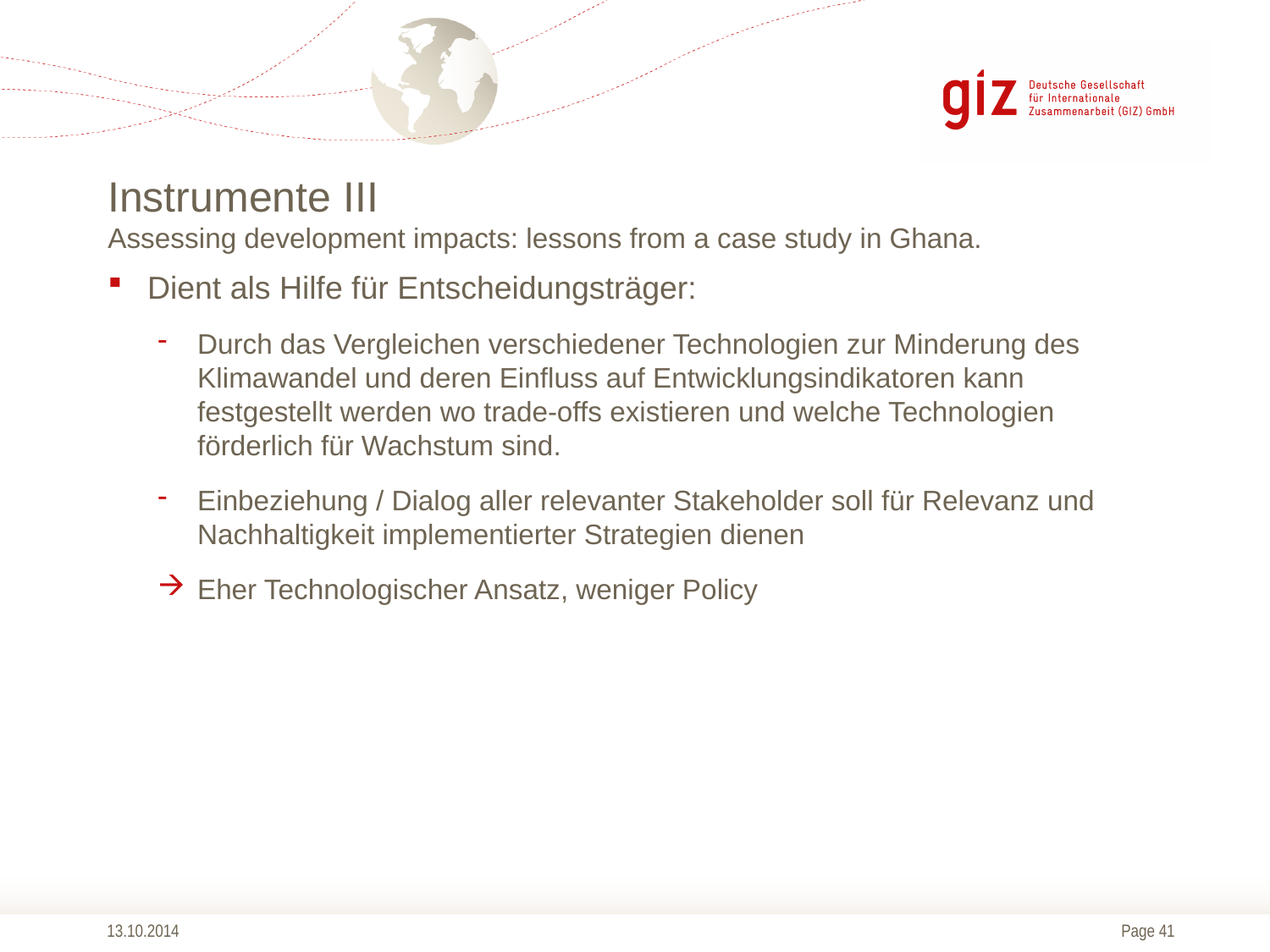

# Instrumente III Assessing development impacts: lessons from a case study in Ghana.
Dient als Hilfe für Entscheidungsträger:
Durch das Vergleichen verschiedener Technologien zur Minderung des Klimawandel und deren Einfluss auf Entwicklungsindikatoren kann festgestellt werden wo trade-offs existieren und welche Technologien förderlich für Wachstum sind.
Einbeziehung / Dialog aller relevanter Stakeholder soll für Relevanz und Nachhaltigkeit implementierter Strategien dienen
Eher Technologischer Ansatz, weniger Policy
13.10.2014